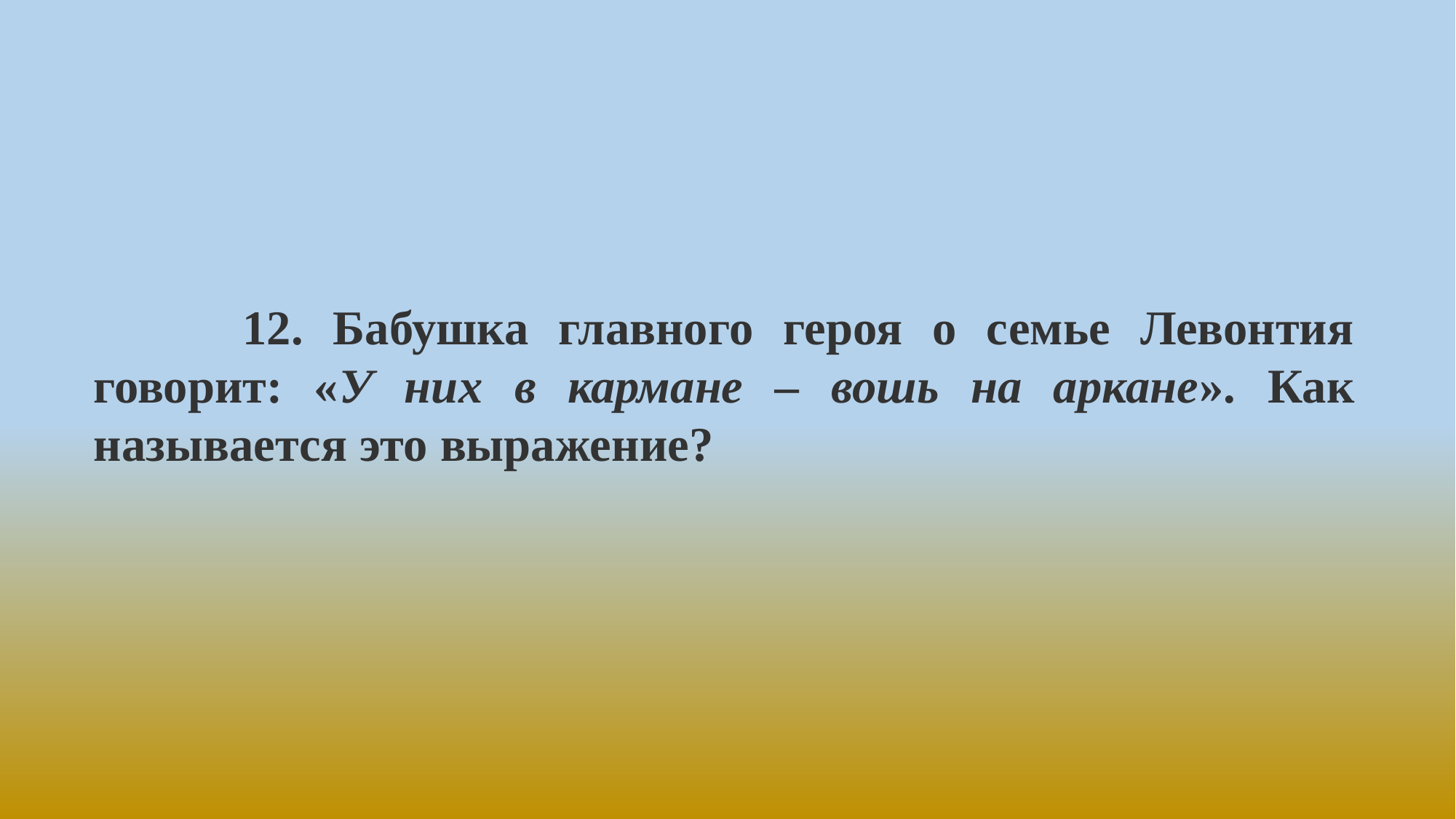

12. Бабушка главного героя о семье Левонтия говорит: «У них в кармане – вошь на аркане». Как называется это выражение?